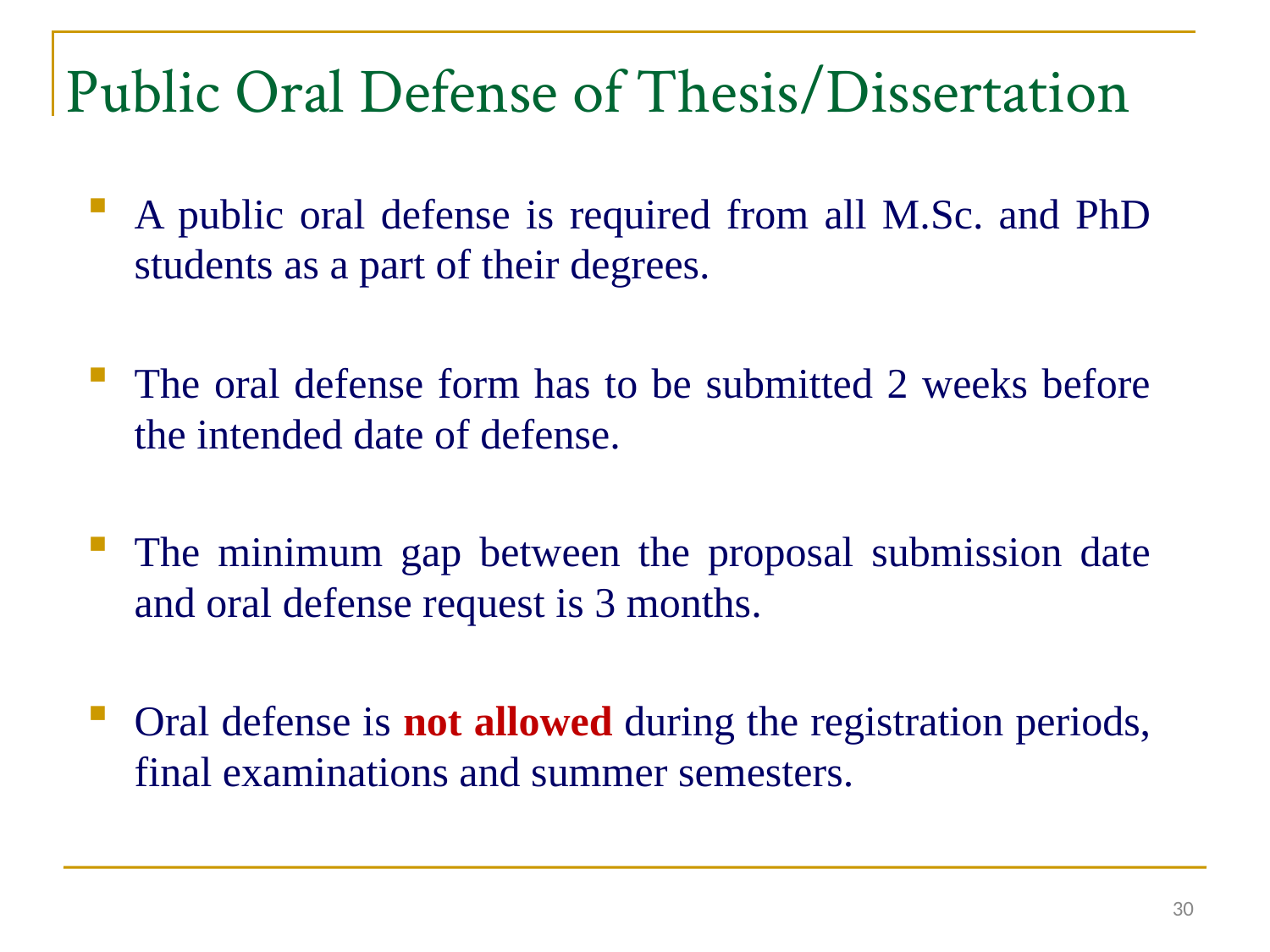

Public Oral Defense of Thesis/Dissertation
A public oral defense is required from all M.Sc. and PhD students as a part of their degrees.

The oral defense form has to be submitted 2 weeks before the intended date of defense.

The minimum gap between the proposal submission date and oral defense request is 3 months.

Oral defense is not allowed during the registration periods, final examinations and summer semesters.
30